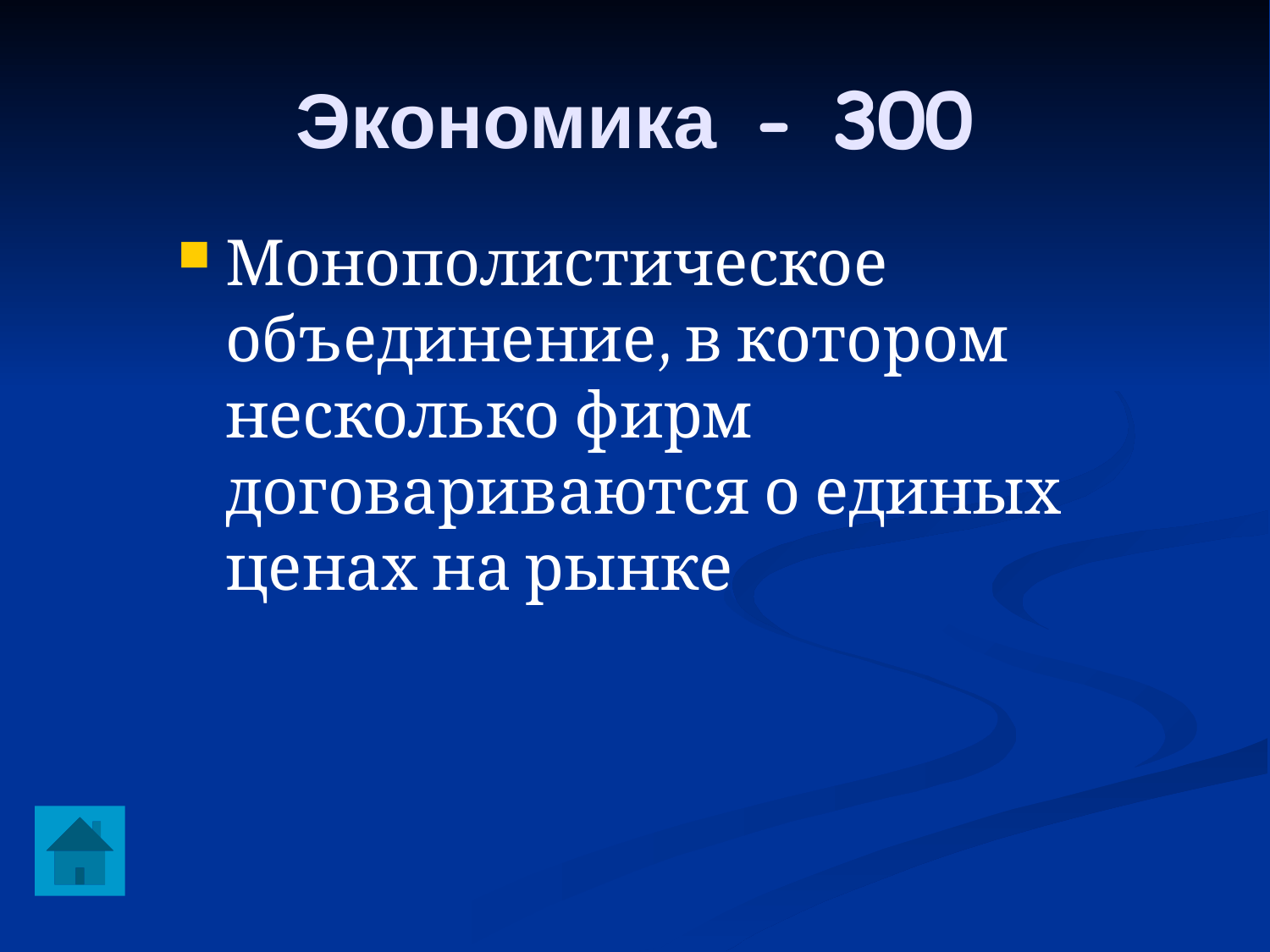

Экономика - 300
Монополистическое объединение, в котором несколько фирм договариваются о единых ценах на рынке